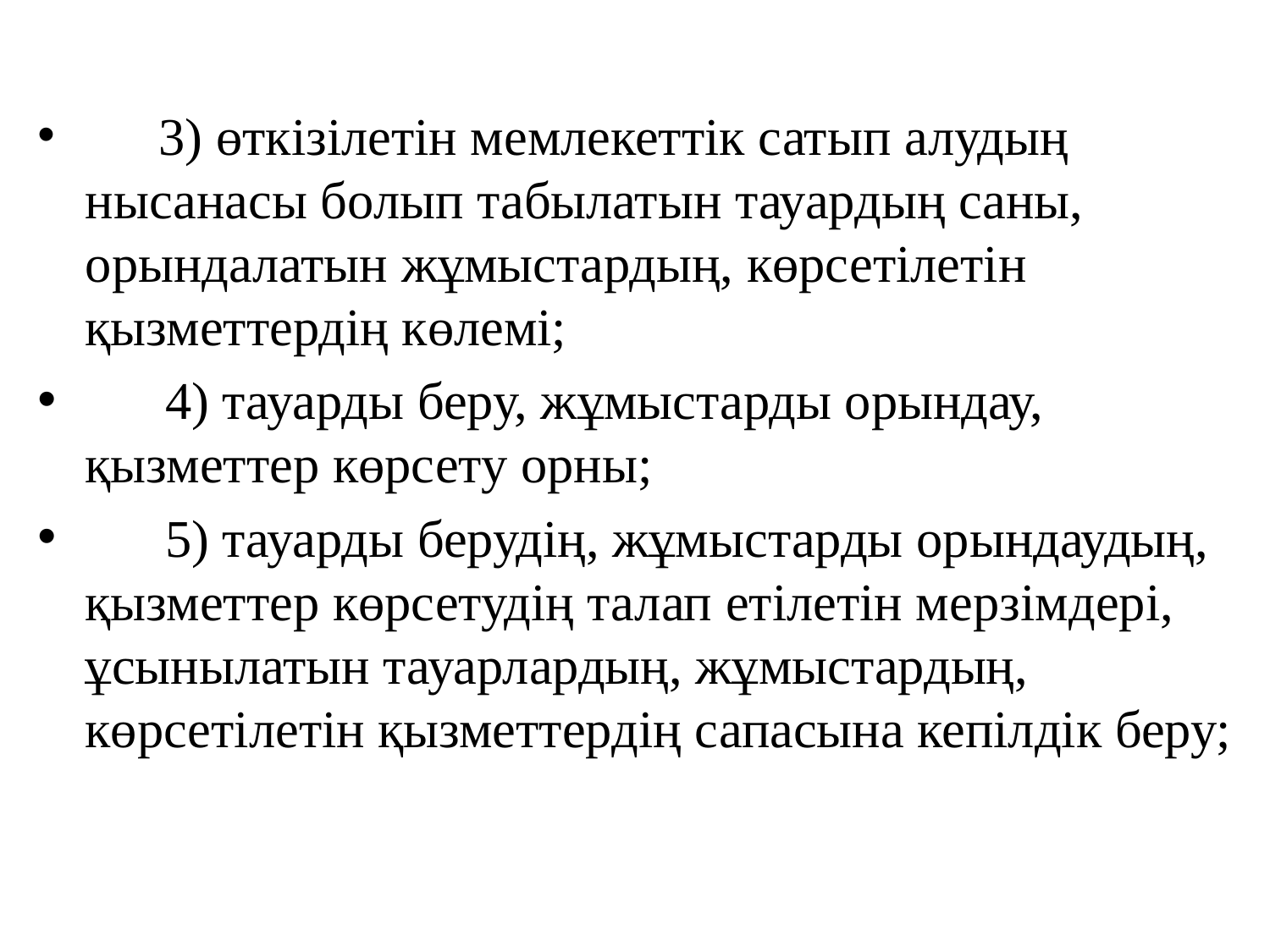

3) өткізілетін мемлекеттік сатып алудың нысанасы болып табылатын тауардың саны, орындалатын жұмыстардың, көрсетілетін қызметтердің көлемі;
      4) тауарды беру, жұмыстарды орындау, қызметтер көрсету орны;
      5) тауарды берудің, жұмыстарды орындаудың, қызметтер көрсетудің талап етілетін мерзімдері, ұсынылатын тауарлардың, жұмыстардың, көрсетілетін қызметтердің сапасына кепілдік беру;